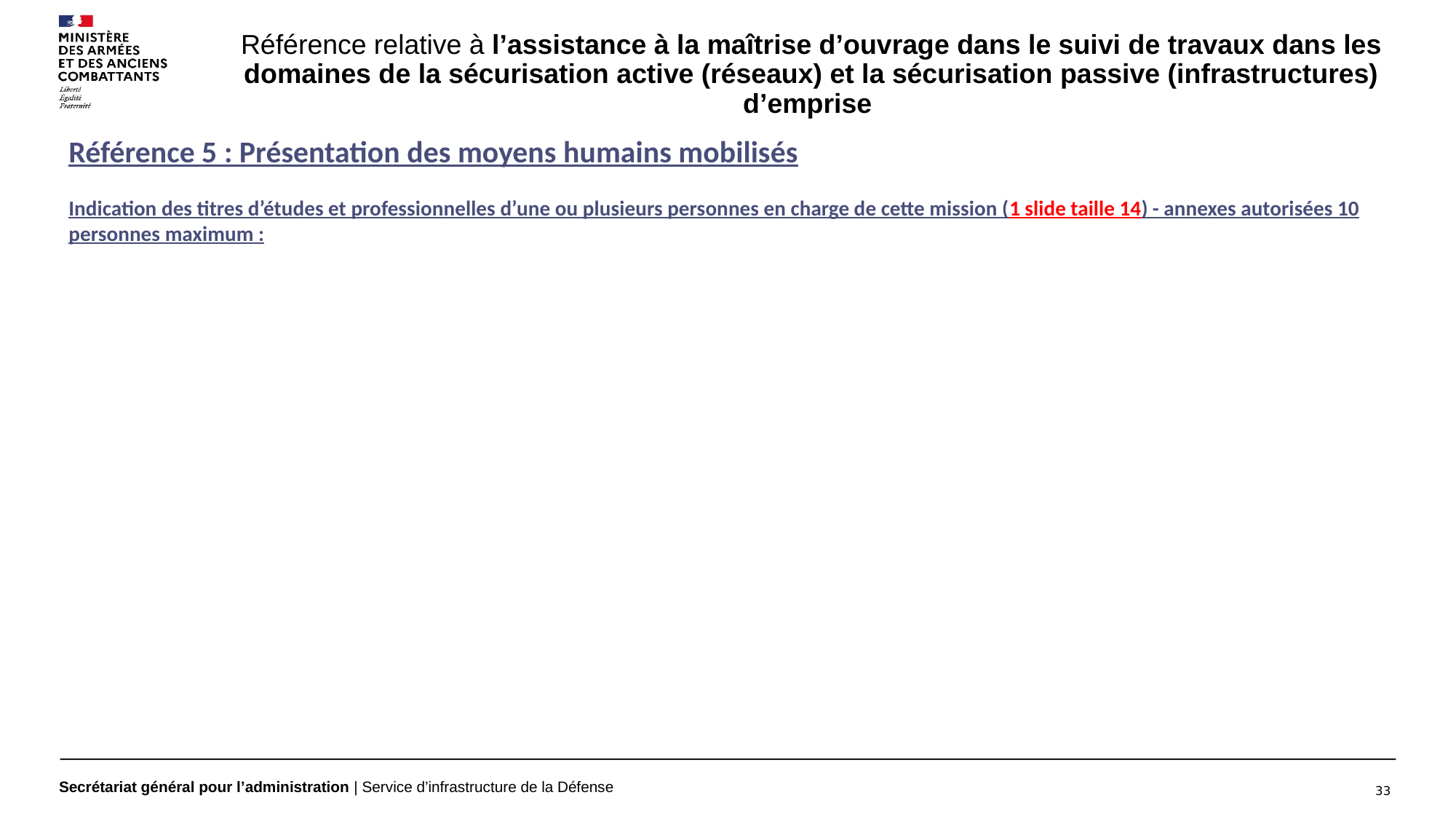

# Référence relative à l’assistance à la maîtrise d’ouvrage dans le suivi de travaux dans les domaines de la sécurisation active (réseaux) et la sécurisation passive (infrastructures) d’emprise
Référence 5 : Présentation des moyens humains mobilisés

Indication des titres d’études et professionnelles d’une ou plusieurs personnes en charge de cette mission (1 slide taille 14) - annexes autorisées 10 personnes maximum :

33